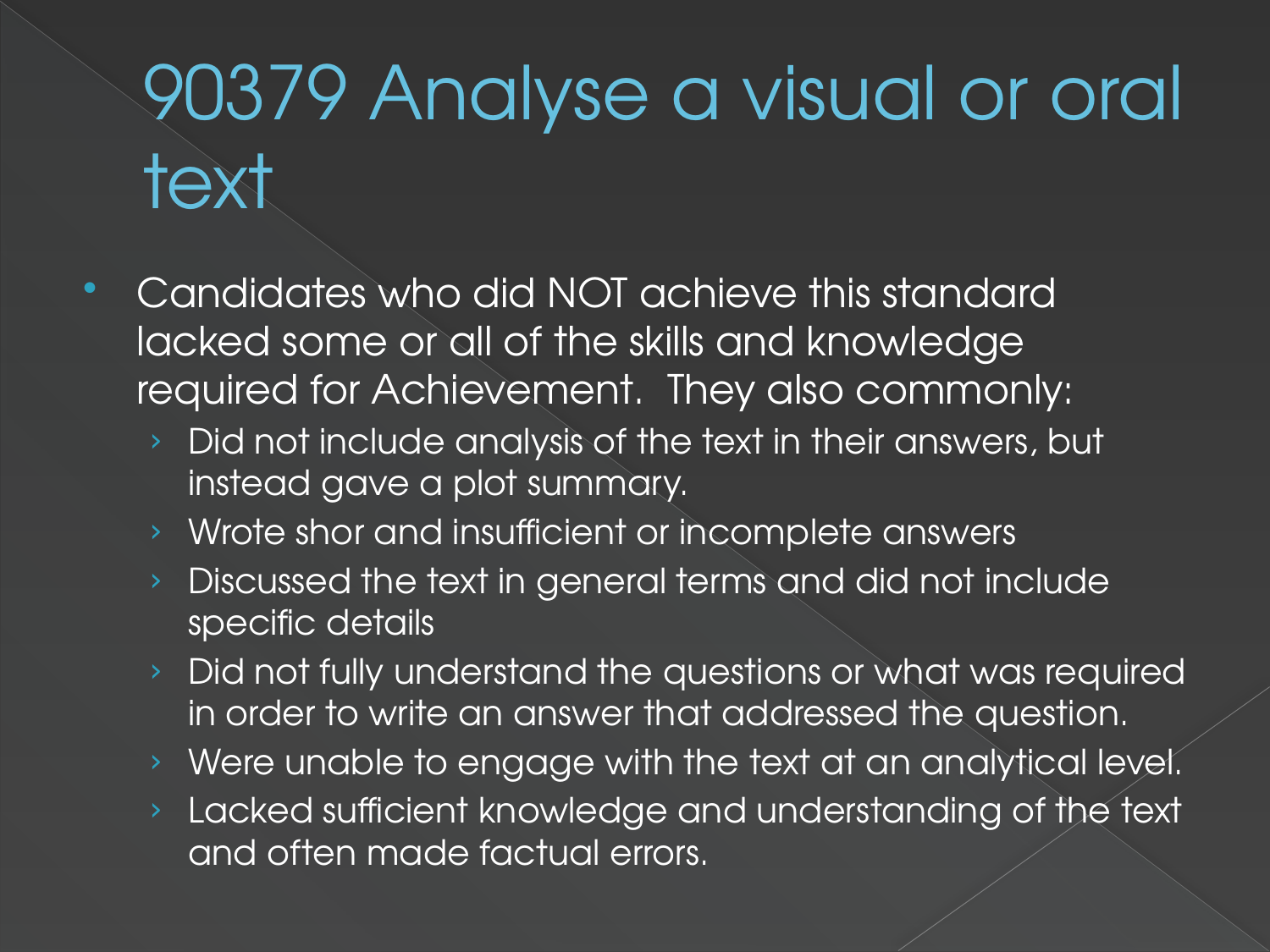

# 90379 Analyse a visual or oral text
Candidates who did NOT achieve this standard lacked some or all of the skills and knowledge required for Achievement.  They also commonly:
Did not include analysis of the text in their answers, but instead gave a plot summary.
Wrote shor and insufficient or incomplete answers
Discussed the text in general terms and did not include specific details
Did not fully understand the questions or what was required in order to write an answer that addressed the question.
Were unable to engage with the text at an analytical level.
Lacked sufficient knowledge and understanding of the text and often made factual errors.